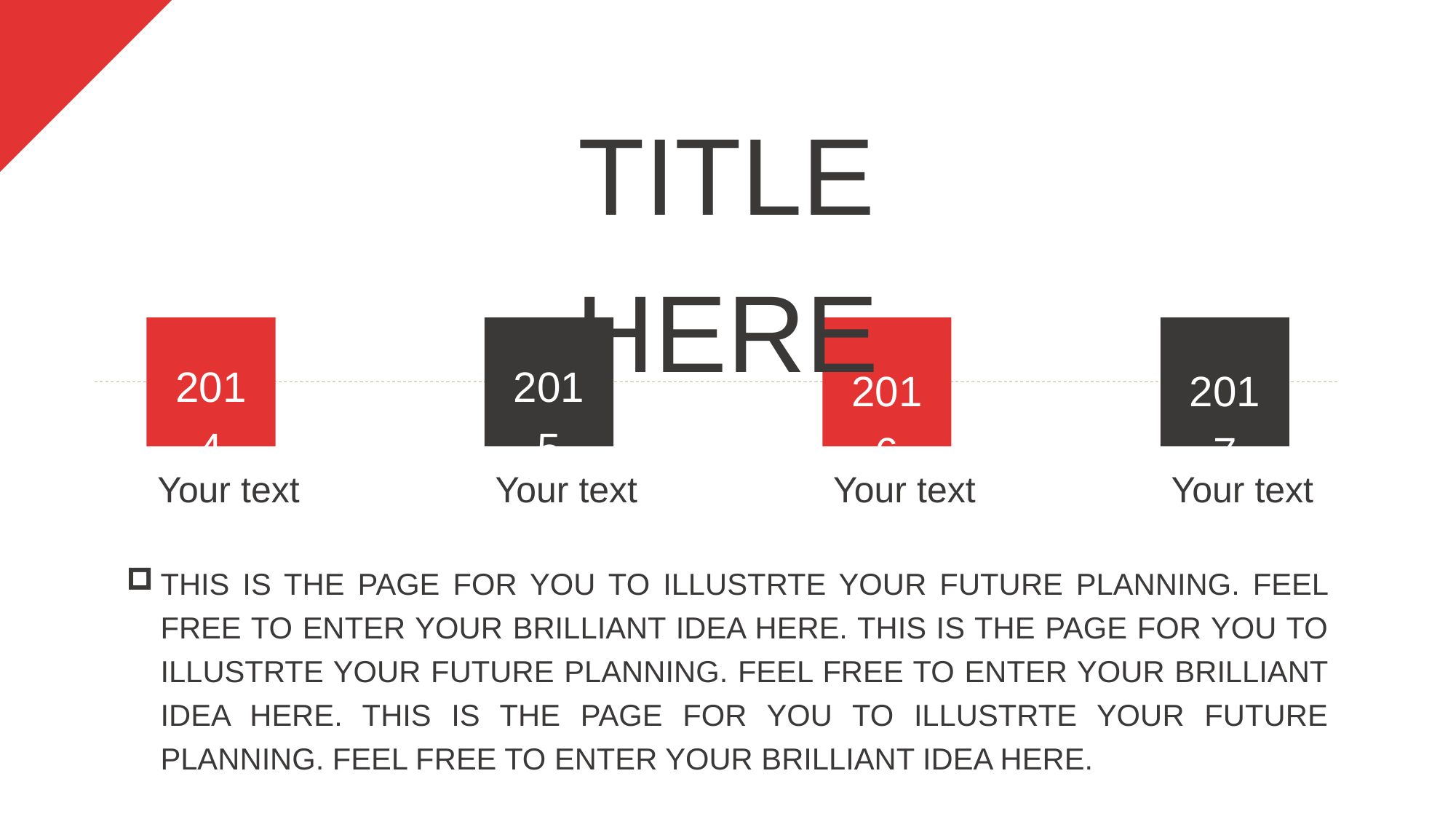

TITLE HERE

2014
2015
2017
2016
Your text
Your text
Your text
Your text
THIS IS THE PAGE FOR YOU TO ILLUSTRTE YOUR FUTURE PLANNING. FEEL FREE TO ENTER YOUR BRILLIANT IDEA HERE. THIS IS THE PAGE FOR YOU TO ILLUSTRTE YOUR FUTURE PLANNING. FEEL FREE TO ENTER YOUR BRILLIANT IDEA HERE. THIS IS THE PAGE FOR YOU TO ILLUSTRTE YOUR FUTURE PLANNING. FEEL FREE TO ENTER YOUR BRILLIANT IDEA HERE.